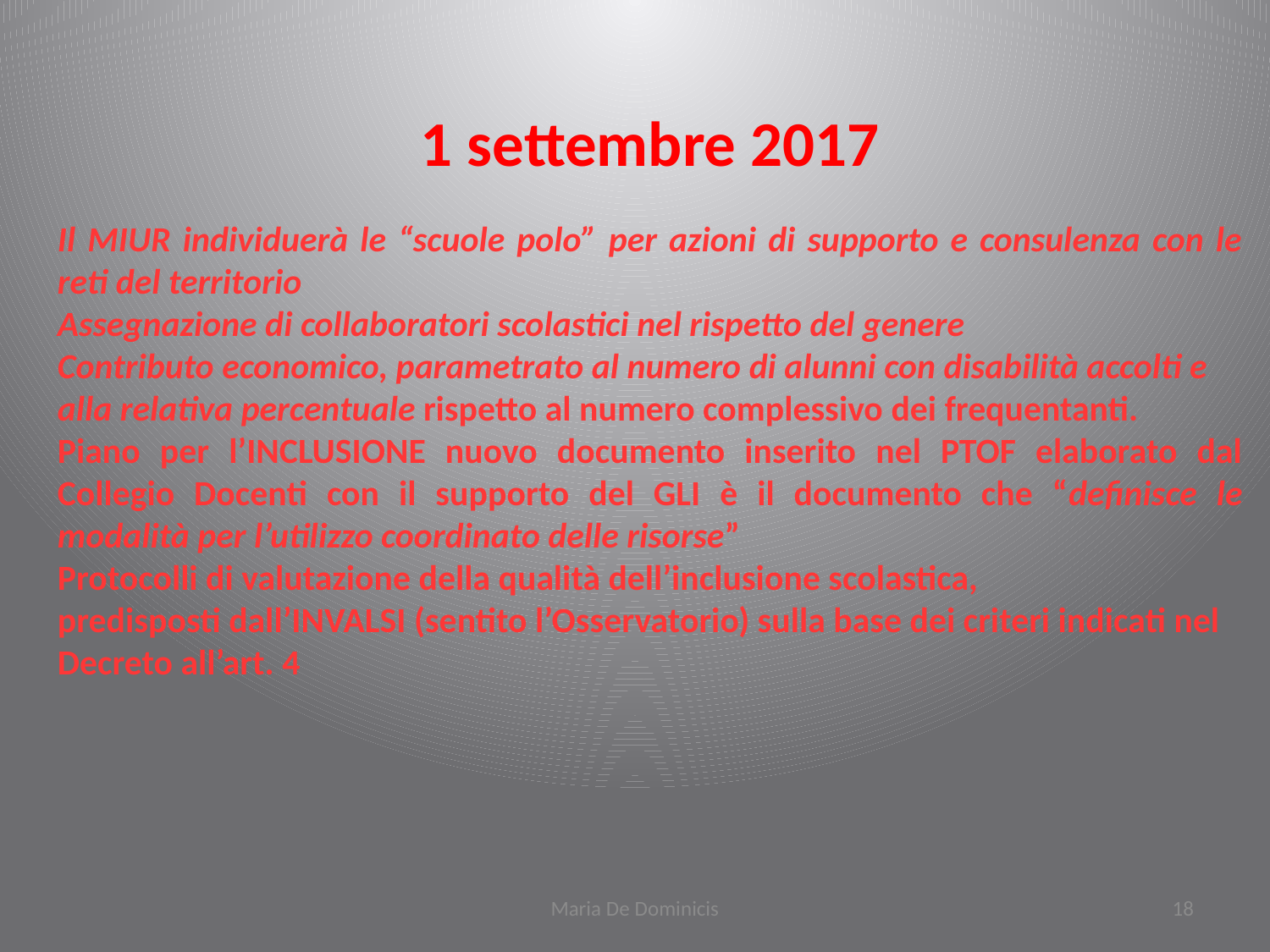

1 settembre 2017

Il MIUR individuerà le “scuole polo” per azioni di supporto e consulenza con le reti del territorio
Assegnazione di collaboratori scolastici nel rispetto del genere
Contributo economico, parametrato al numero di alunni con disabilità accolti e
alla relativa percentuale rispetto al numero complessivo dei frequentanti.
Piano per l’INCLUSIONE nuovo documento inserito nel PTOF elaborato dal Collegio Docenti con il supporto del GLI è il documento che “definisce le modalità per l’utilizzo coordinato delle risorse”
Protocolli di valutazione della qualità dell’inclusione scolastica,
predisposti dall’INVALSI (sentito l’Osservatorio) sulla base dei criteri indicati nel
Decreto all’art. 4
Maria De Dominicis
18